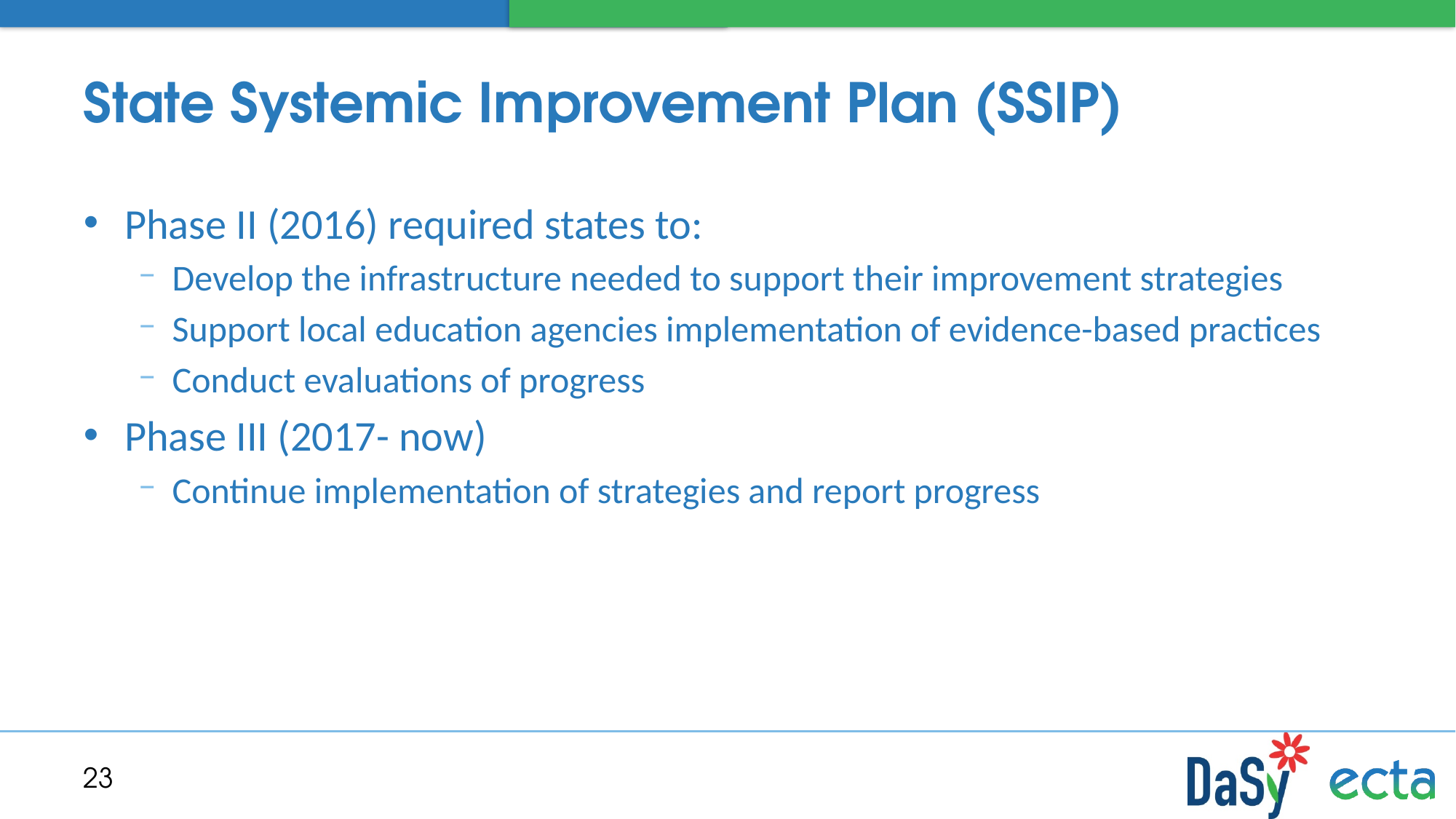

# State Systemic Improvement Plan (SSIP)
Phase II (2016) required states to:
Develop the infrastructure needed to support their improvement strategies
Support local education agencies implementation of evidence-based practices
Conduct evaluations of progress
Phase III (2017- now)
Continue implementation of strategies and report progress
23